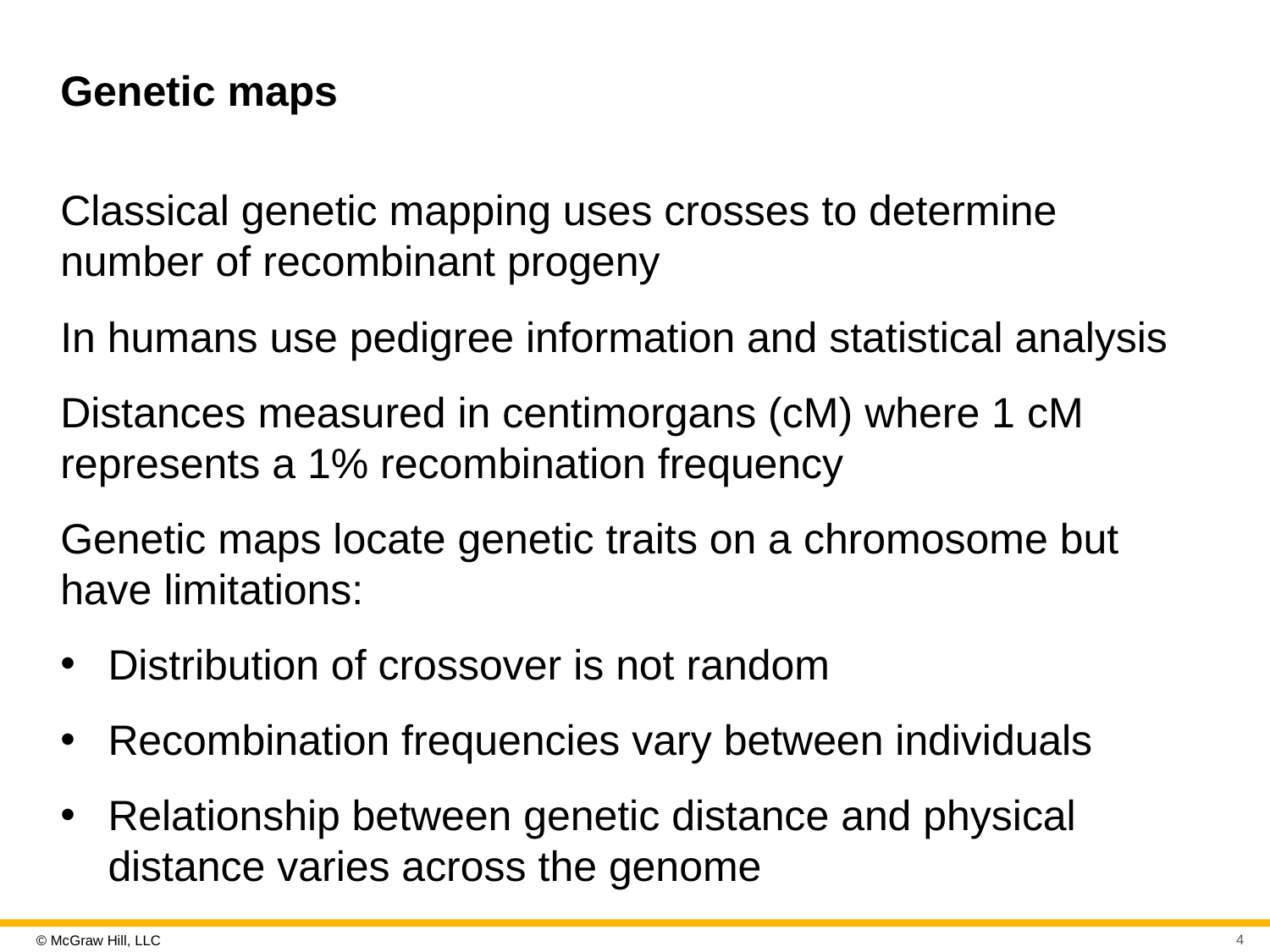

# Genetic maps
Classical genetic mapping uses crosses to determine number of recombinant progeny
In humans use pedigree information and statistical analysis
Distances measured in centimorgans (cM) where 1 cM represents a 1% recombination frequency
Genetic maps locate genetic traits on a chromosome but have limitations:
Distribution of crossover is not random
Recombination frequencies vary between individuals
Relationship between genetic distance and physical distance varies across the genome
4